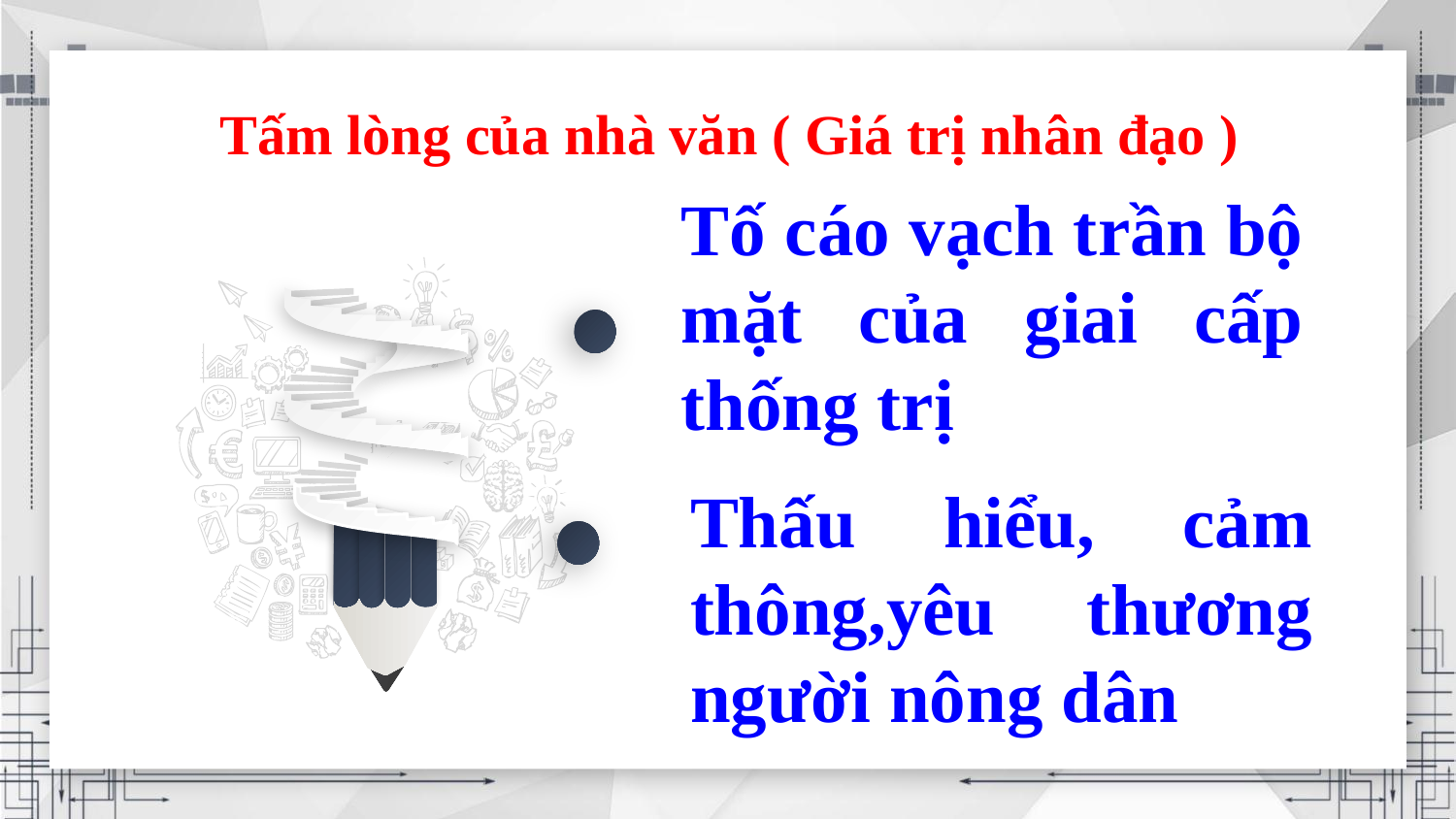

Tấm lòng của nhà văn ( Giá trị nhân đạo )
Tố cáo vạch trần bộ mặt của giai cấp thống trị

Thấu hiểu, cảm thông,yêu thương người nông dân